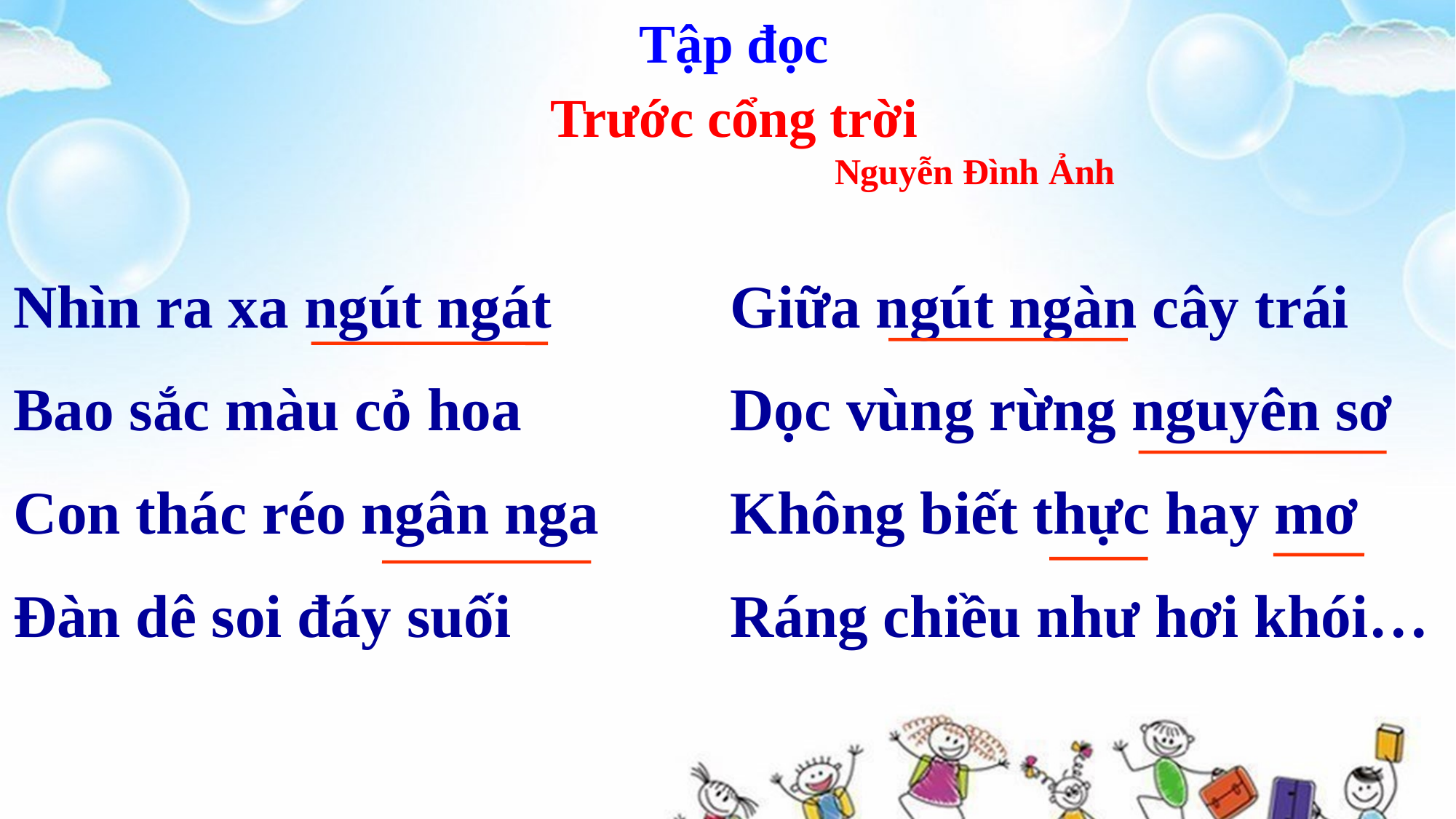

Tập đọc
Trước cổng trời
                                                     Nguyễn Đình Ảnh
Nhìn ra xa ngút ngát
Bao sắc màu cỏ hoa
Con thác réo ngân nga
Đàn dê soi đáy suối

Giữa ngút ngàn cây trái
Dọc vùng rừng nguyên sơ
Không biết thực hay mơ
Ráng chiều như hơi khói…